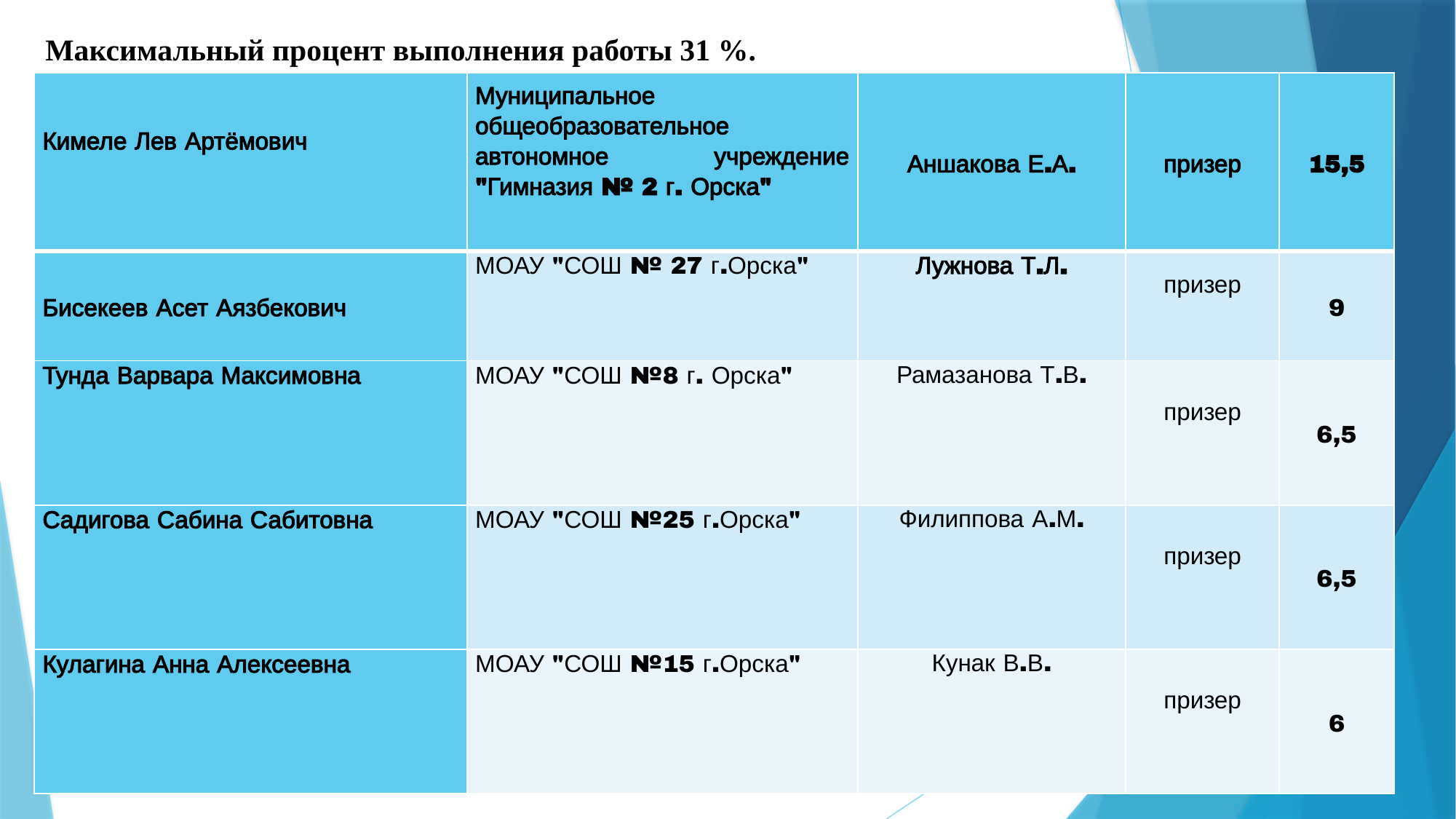

Максимальный процент выполнения работы 31 %.
| Кимеле Лев Артёмович | Муниципальное общеобразовательное автономное учреждение "Гимназия № 2 г. Орска" | Аншакова Е.А. | призер | 15,5 |
| --- | --- | --- | --- | --- |
| Бисекеев Асет Аязбекович | МОАУ "СОШ № 27 г.Орска" | Лужнова Т.Л. | призер | 9 |
| Тунда Варвара Максимовна | МОАУ "СОШ №8 г. Орска" | Рамазанова Т.В. | призер | 6,5 |
| Садигова Сабина Сабитовна | МОАУ "СОШ №25 г.Орска" | Филиппова А.М. | призер | 6,5 |
| Кулагина Анна Алексеевна | МОАУ "СОШ №15 г.Орска" | Кунак В.В. | призер | 6 |